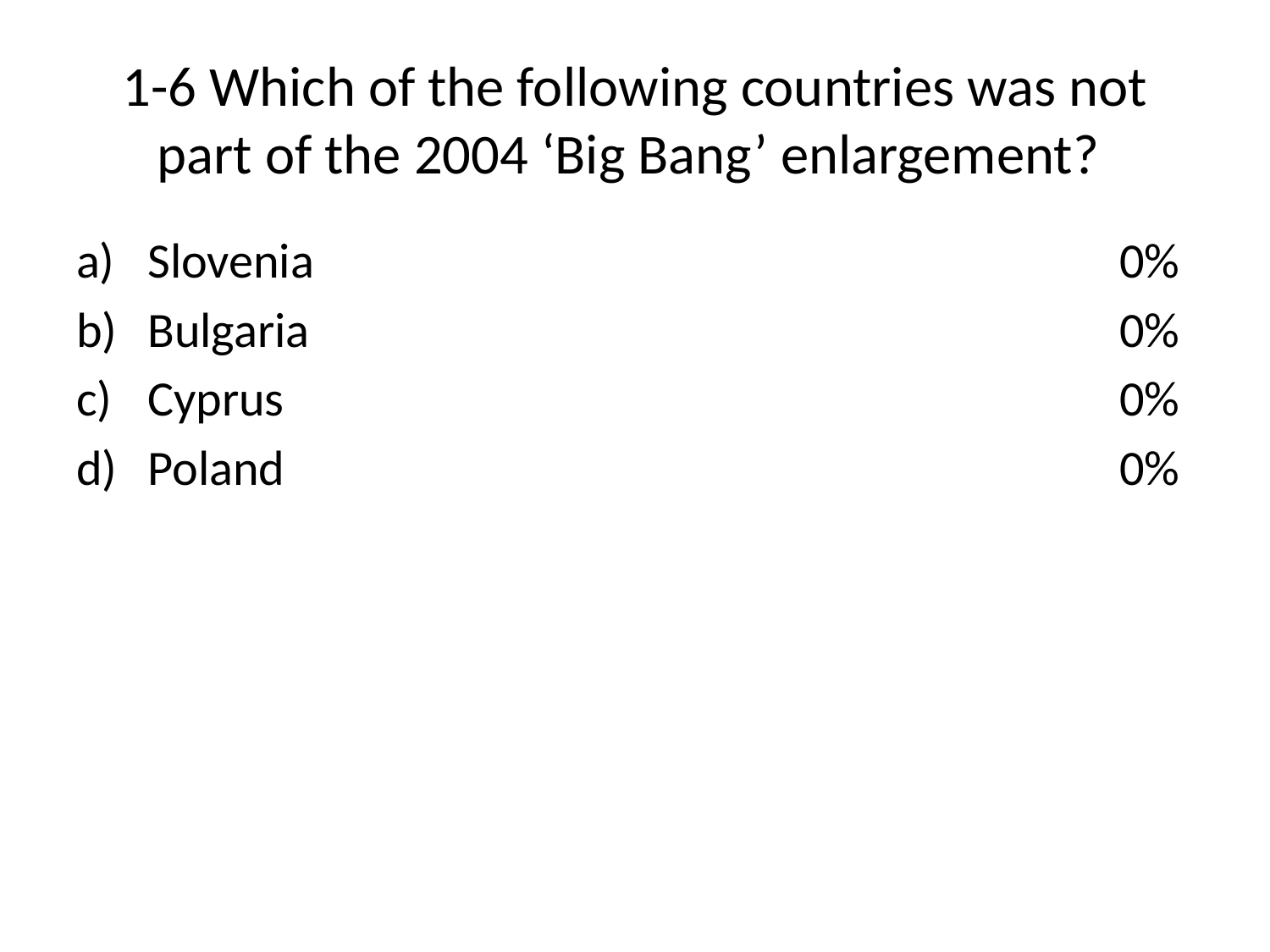

# 1-6 Which of the following countries was not part of the 2004 ‘Big Bang’ enlargement?
Slovenia
Bulgaria
Cyprus
Poland
0%
0%
0%
0%